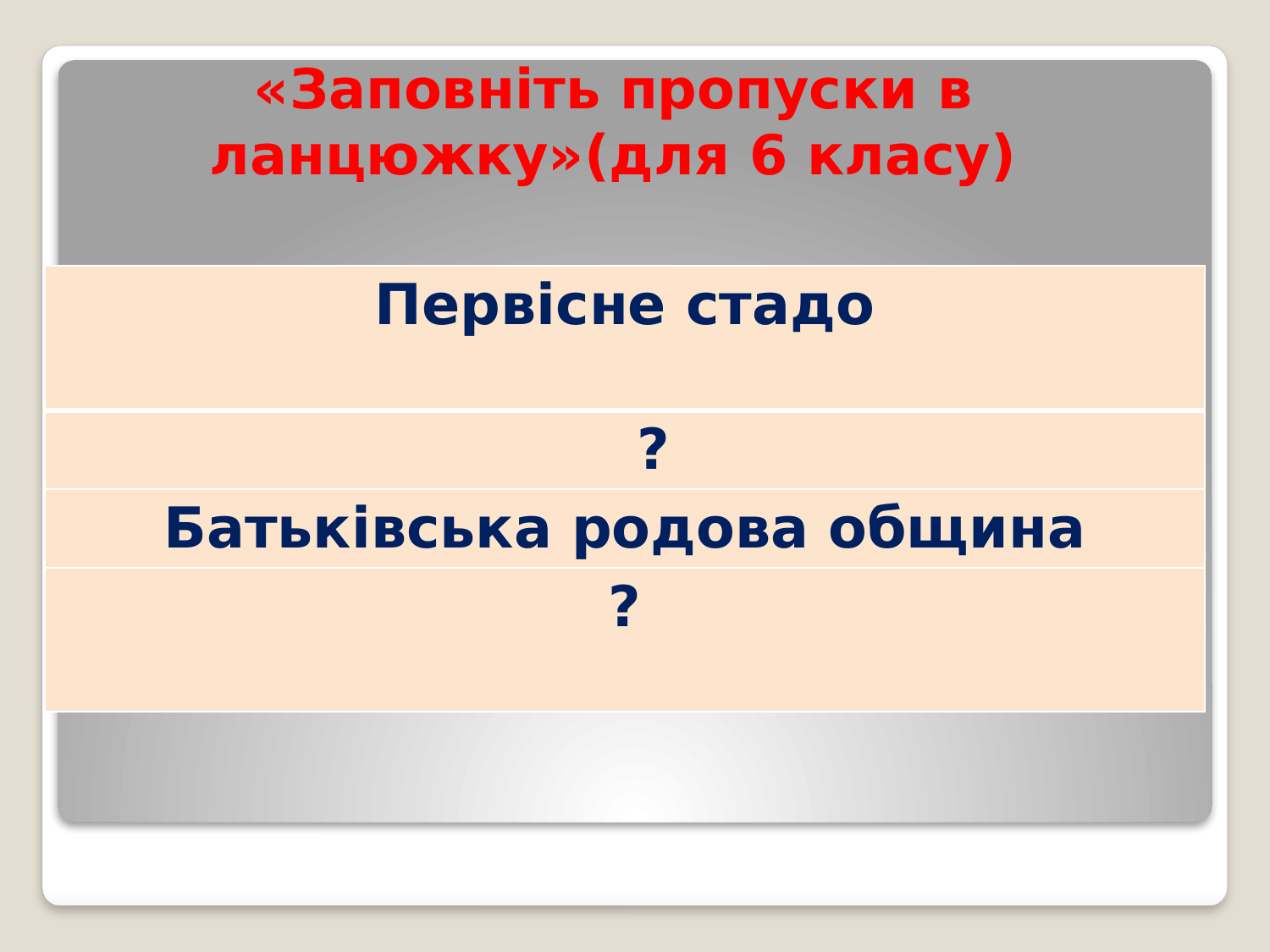

# «Заповніть пропуски в ланцюжку»(для 6 класу)
| Первісне стадо |
| --- |
| ? |
| Батьківська родова община |
| ? |